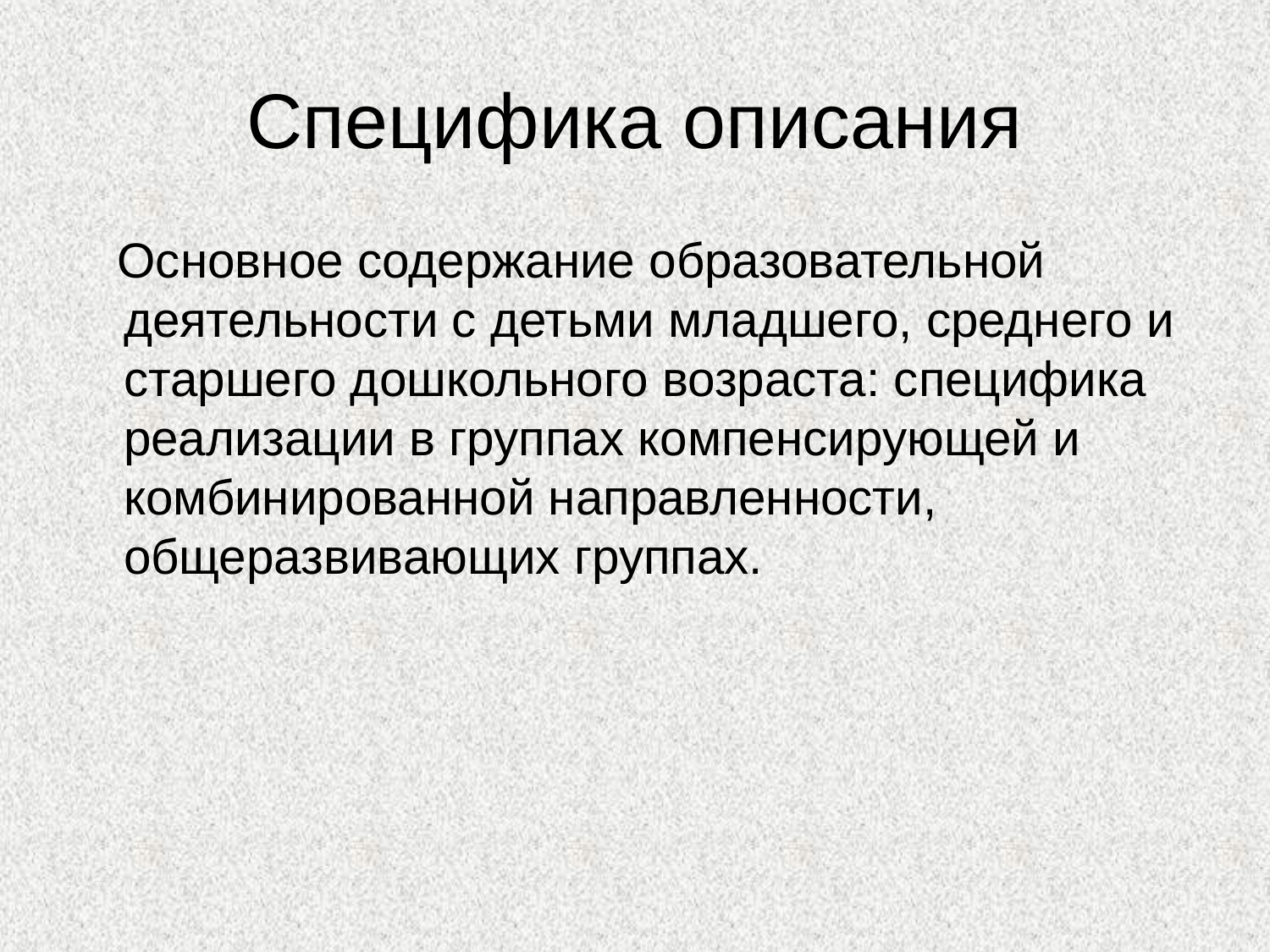

# Специфика описания
   Основное содержание образовательной деятельности с детьми младшего, среднего и старшего дошкольного возраста: специфика реализации в группах компенсирующей и комбинированной направленности, общеразвивающих группах.